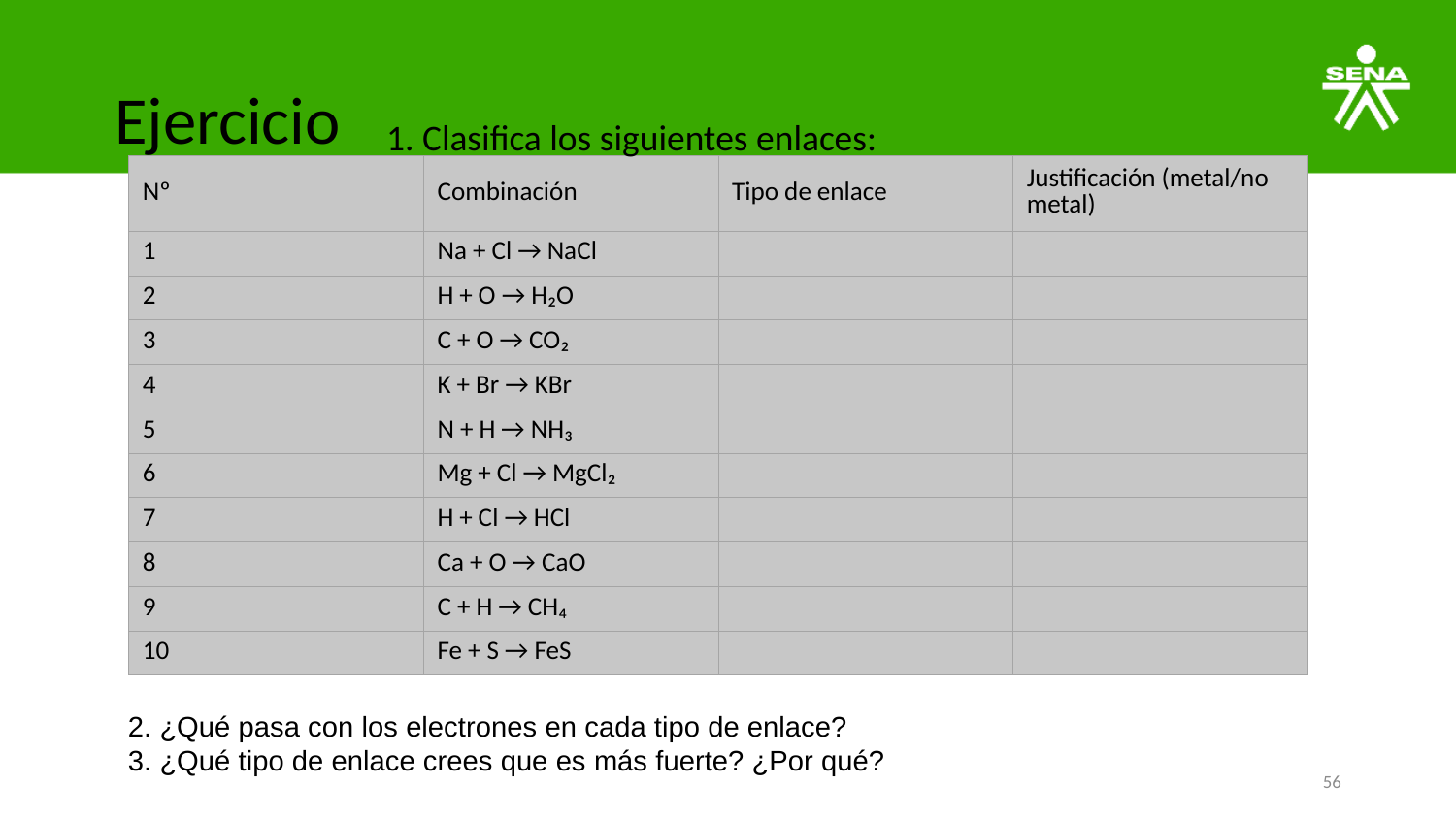

# Ejercicio
 1. Clasifica los siguientes enlaces:
| Nº | Combinación | Tipo de enlace | Justificación (metal/no metal) |
| --- | --- | --- | --- |
| 1 | Na + Cl → NaCl |  |  |
| 2 | H + O → H₂O |  |  |
| 3 | C + O → CO₂ |  |  |
| 4 | K + Br → KBr |  |  |
| 5 | N + H → NH₃ |  |  |
| 6 | Mg + Cl → MgCl₂ |  |  |
| 7 | H + Cl → HCl |  |  |
| 8 | Ca + O → CaO |  |  |
| 9 | C + H → CH₄ |  |  |
| 10 | Fe + S → FeS |  |  |
2. ¿Qué pasa con los electrones en cada tipo de enlace?
3. ¿Qué tipo de enlace crees que es más fuerte? ¿Por qué?
56